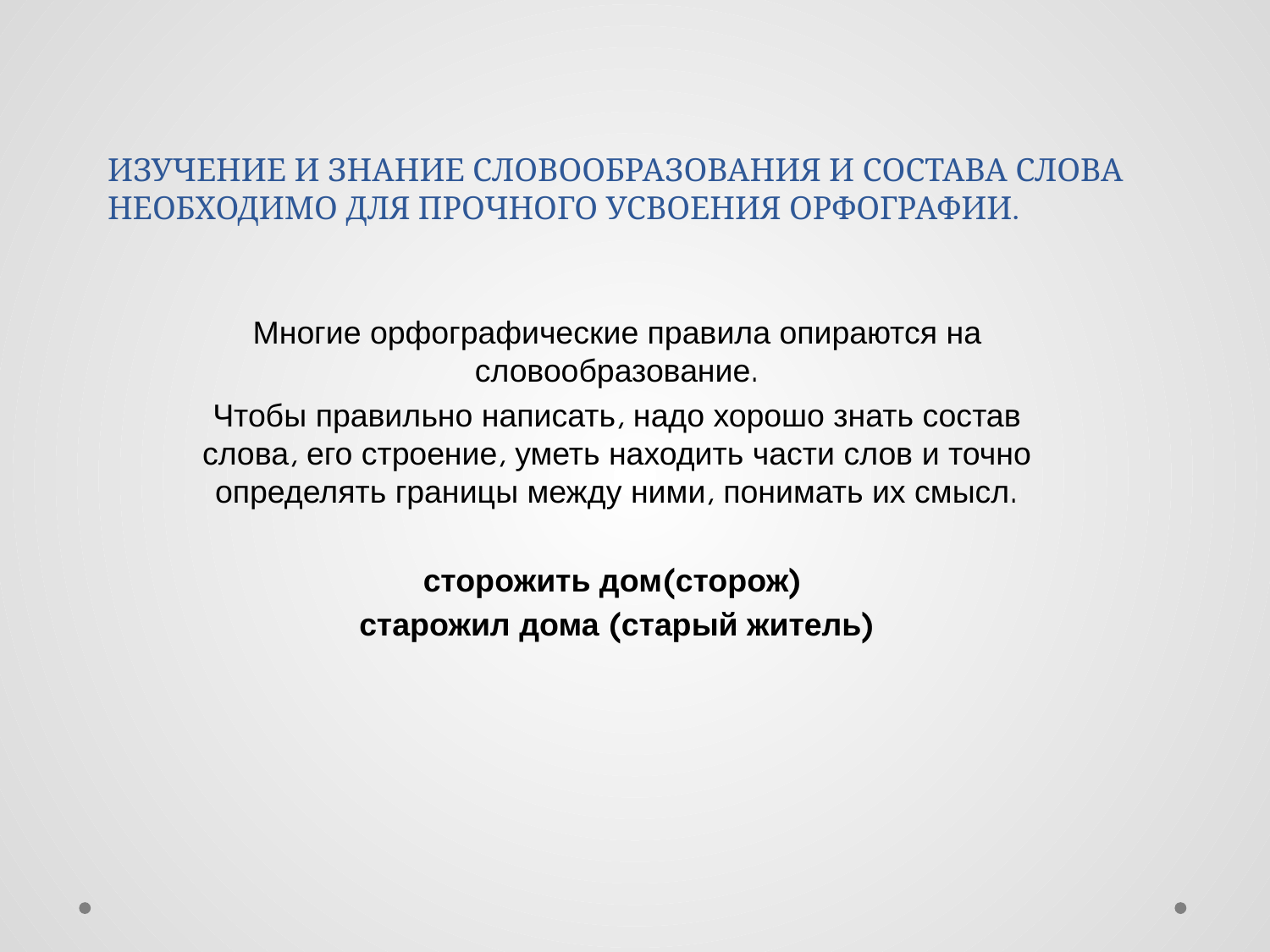

# ИЗУЧЕНИЕ И ЗНАНИЕ СЛОВООБРАЗОВАНИЯ И СОСТАВА СЛОВА НЕОБХОДИМО ДЛЯ ПРОЧНОГО УСВОЕНИЯ ОРФОГРАФИИ.
Многие орфографические правила опираются на словообразование.
Чтобы правильно написать, надо хорошо знать состав слова, его строение, уметь находить части слов и точно определять границы между ними, понимать их смысл.

сторожить дом(сторож)
старожил дома (старый житель)